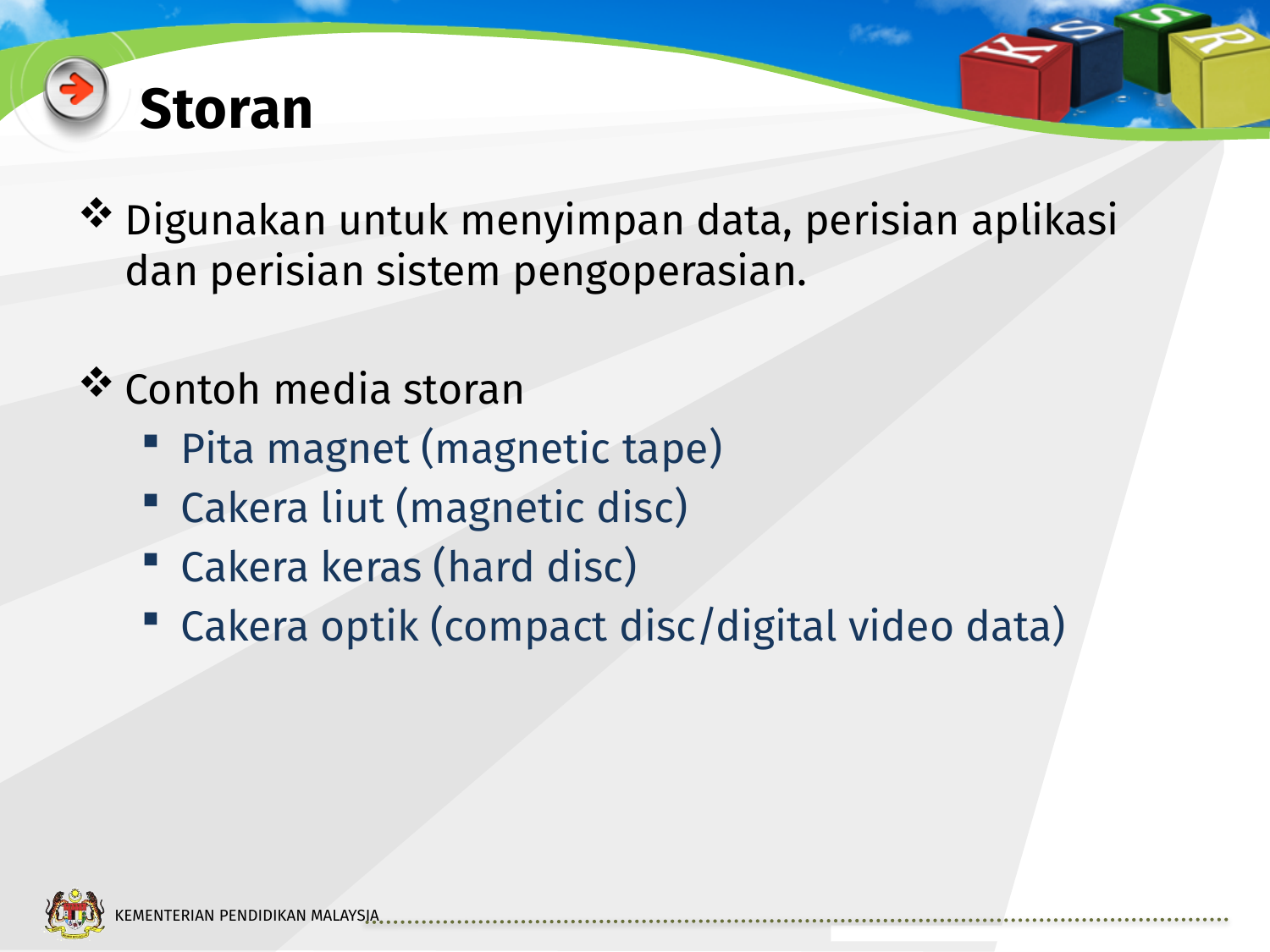

# Storan
Digunakan untuk menyimpan data, perisian aplikasi dan perisian sistem pengoperasian.

Contoh media storan
Pita magnet (magnetic tape)
Cakera liut (magnetic disc)
Cakera keras (hard disc)
Cakera optik (compact disc/digital video data)